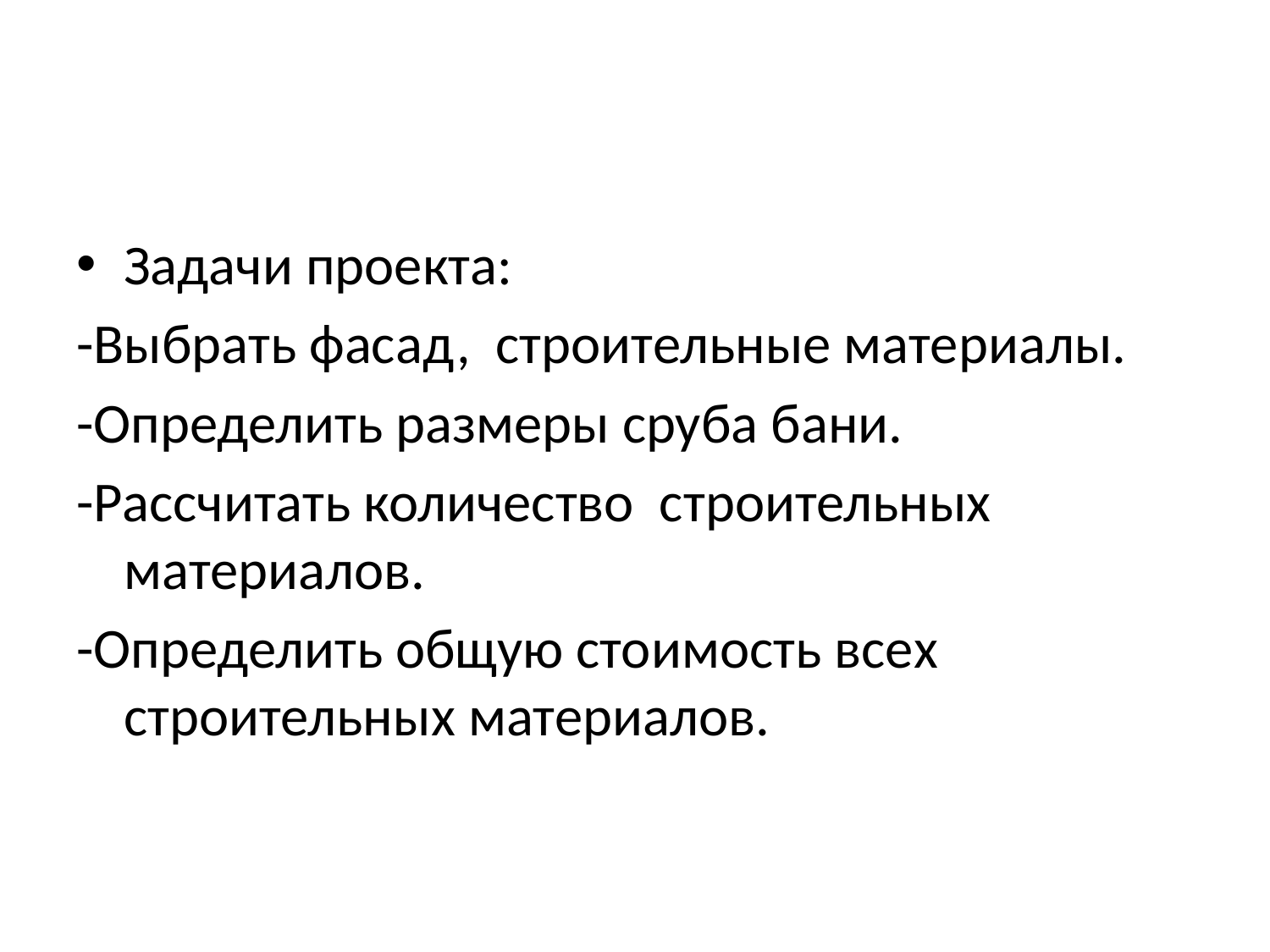

Задачи проекта:
-Выбрать фасад,  строительные материалы.
-Определить размеры сруба бани.
-Рассчитать количество  строительных материалов.
-Определить общую стоимость всех строительных материалов.